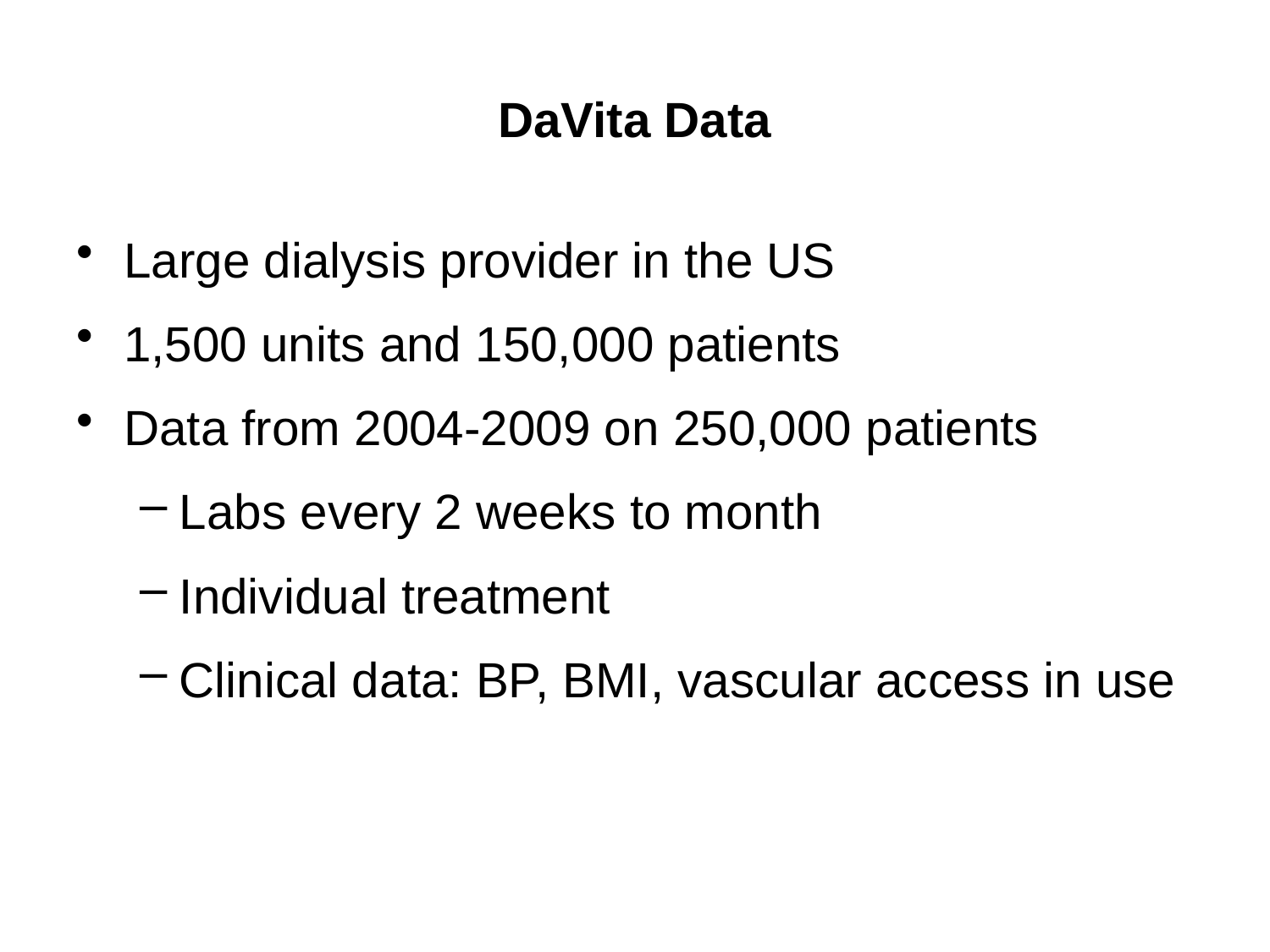

# DaVita Data
Large dialysis provider in the US
1,500 units and 150,000 patients
Data from 2004-2009 on 250,000 patients
Labs every 2 weeks to month
Individual treatment
Clinical data: BP, BMI, vascular access in use